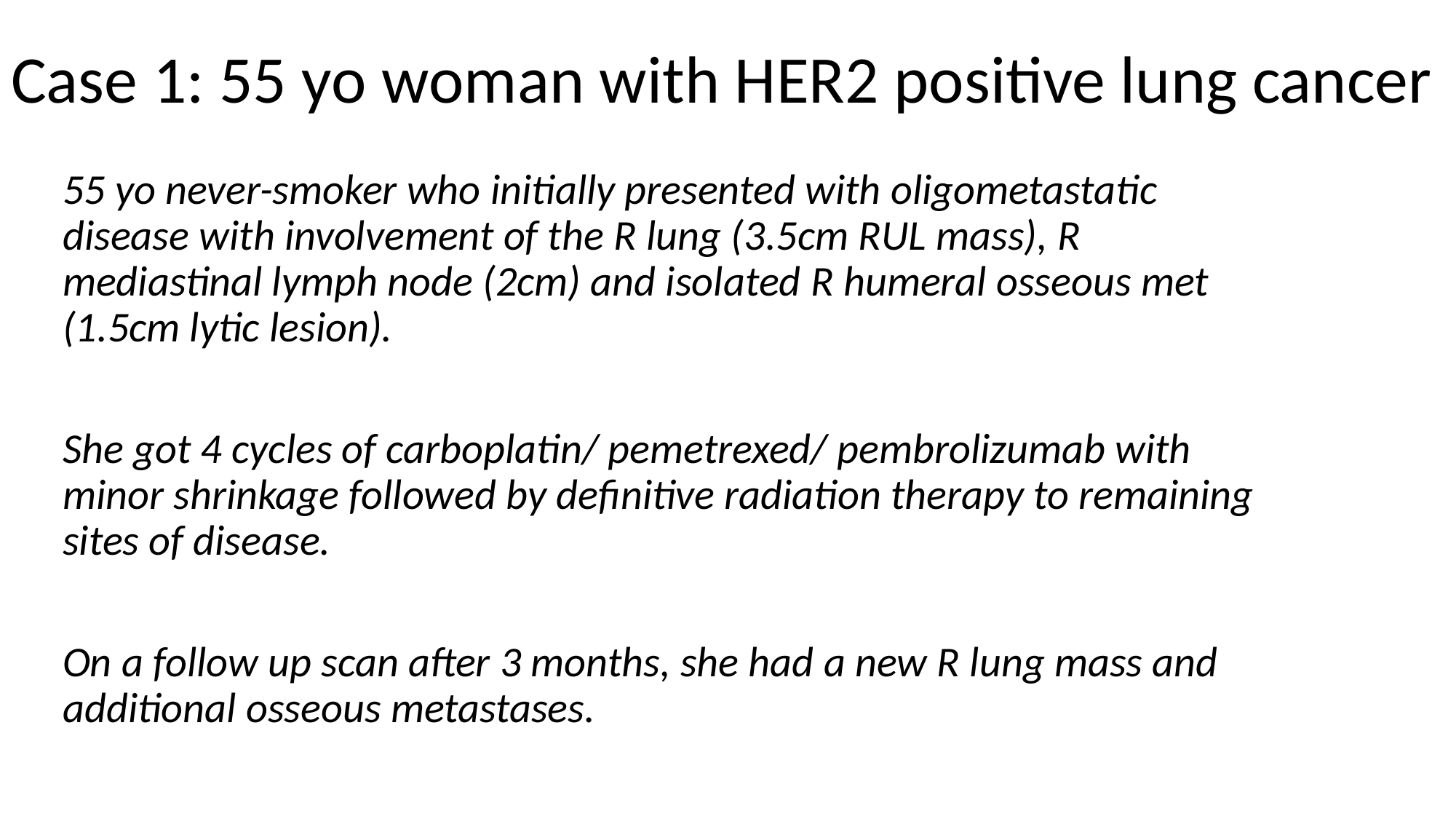

# Case 1: 55 yo woman with HER2 positive lung cancer
55 yo never-smoker who initially presented with oligometastatic disease with involvement of the R lung (3.5cm RUL mass), R mediastinal lymph node (2cm) and isolated R humeral osseous met (1.5cm lytic lesion).

She got 4 cycles of carboplatin/ pemetrexed/ pembrolizumab with minor shrinkage followed by definitive radiation therapy to remaining sites of disease.

On a follow up scan after 3 months, she had a new R lung mass and additional osseous metastases.